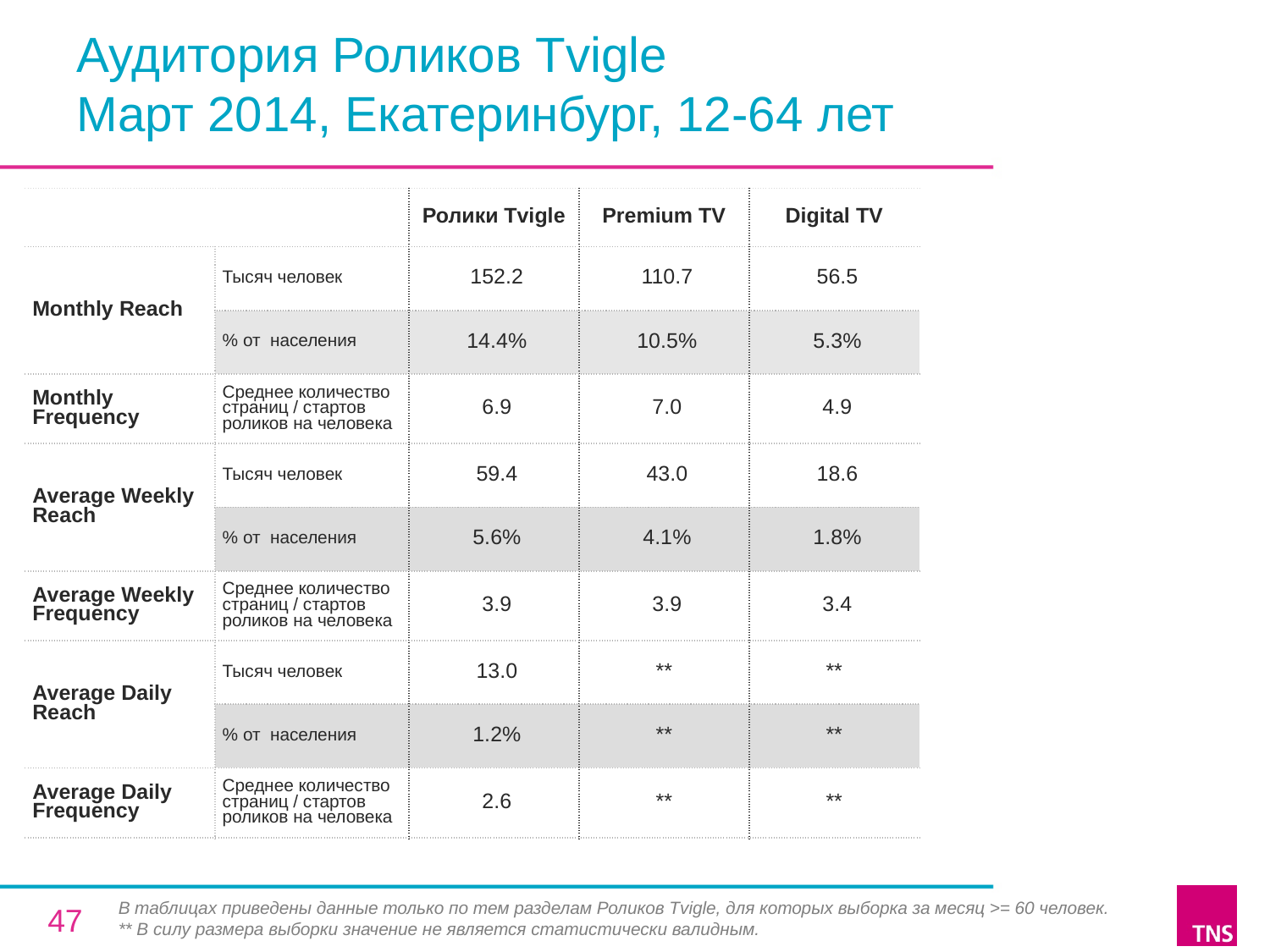

# Аудитория Роликов Tvigle Март 2014, Екатеринбург, 12-64 лет
|  |  | Ролики Tvigle | Premium TV | Digital TV |
| --- | --- | --- | --- | --- |
| Monthly Reach | Тысяч человек | 152.2 | 110.7 | 56.5 |
|  | % от населения | 14.4% | 10.5% | 5.3% |
| Monthly Frequency | Среднее количество страниц / стартов роликов на человека | 6.9 | 7.0 | 4.9 |
| Average Weekly Reach | Тысяч человек | 59.4 | 43.0 | 18.6 |
|  | % от населения | 5.6% | 4.1% | 1.8% |
| Average Weekly Frequency | Среднее количество страниц / стартов роликов на человека | 3.9 | 3.9 | 3.4 |
| Average Daily Reach | Тысяч человек | 13.0 | \*\* | \*\* |
|  | % от населения | 1.2% | \*\* | \*\* |
| Average Daily Frequency | Среднее количество страниц / стартов роликов на человека | 2.6 | \*\* | \*\* |
В таблицах приведены данные только по тем разделам Роликов Tvigle, для которых выборка за месяц >= 60 человек.
** В силу размера выборки значение не является статистически валидным.
47